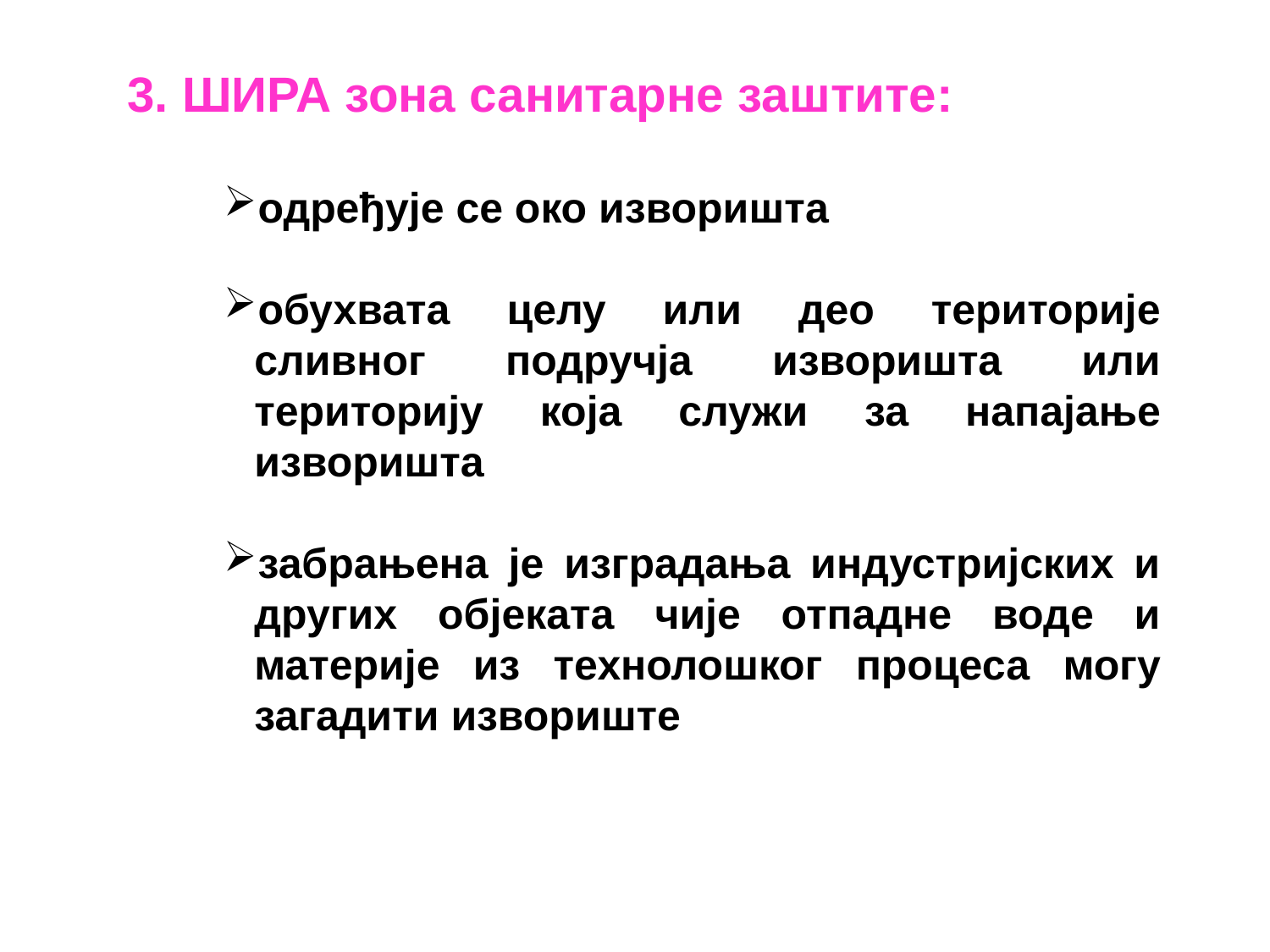

3. ШИРА зона санитарне заштите:

одређује се око изворишта

обухвата целу или део територије сливног подручја изворишта или територију која служи за напајање изворишта

забрањена је изградања индустријских и других објеката чије отпадне воде и материје из технолошког процеса могу загадити извориште